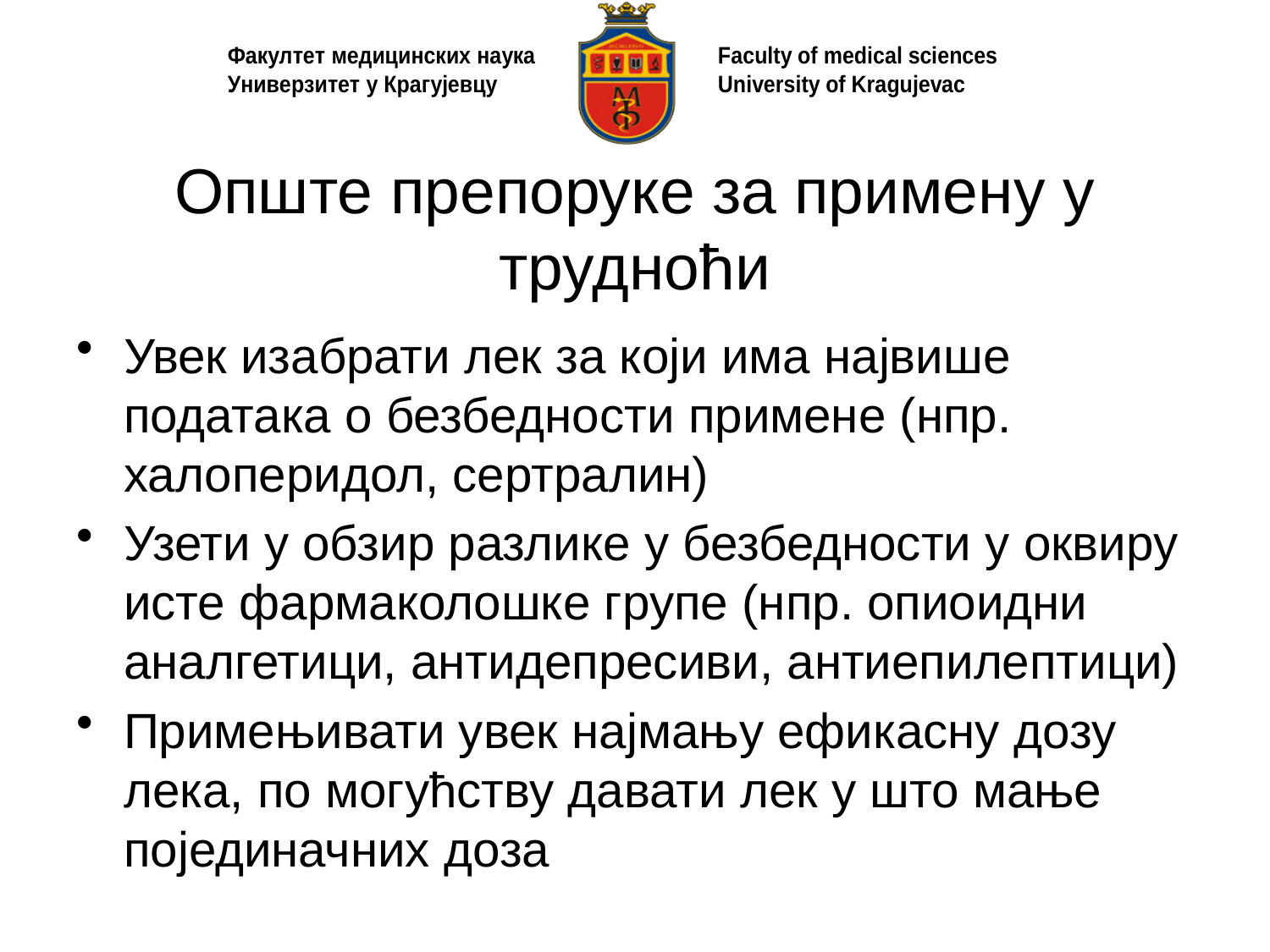

# Опште препоруке за примену у трудноћи
Увек изабрати лек за који има највише података о безбедности примене (нпр. халоперидол, сертралин)
Узети у обзир разлике у безбедности у оквиру исте фармаколошке групе (нпр. опиоидни аналгетици, антидепресиви, антиепилептици)
Примењивати увек најмању ефикасну дозу лека, по могућству давати лек у што мање појединачних доза